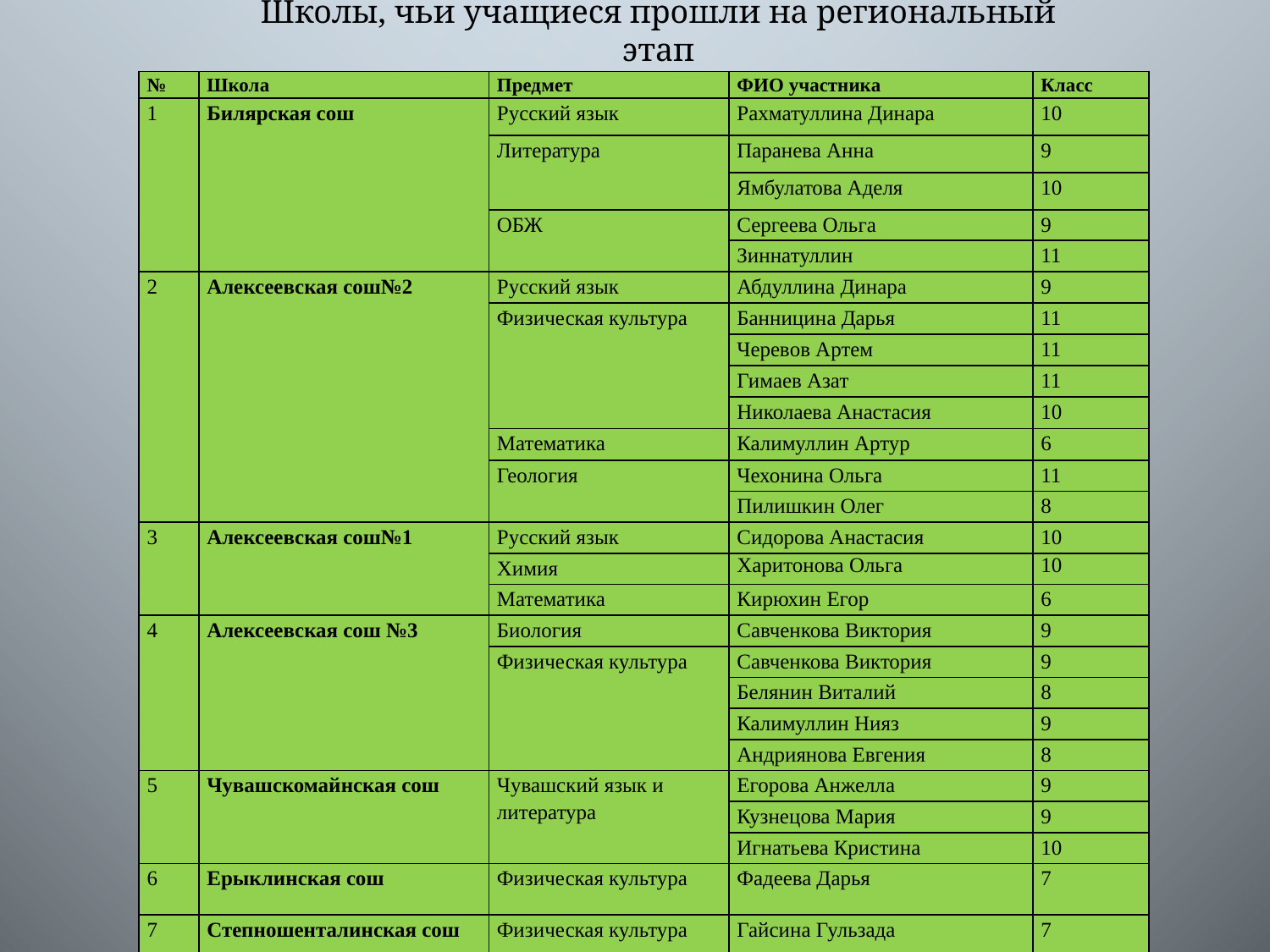

# Школы, чьи учащиеся прошли на региональный этап
| № | Школа | Предмет | ФИО участника | Класс |
| --- | --- | --- | --- | --- |
| 1 | Билярская сош | Русский язык | Рахматуллина Динара | 10 |
|  |  | Литература | Паранева Анна | 9 |
|  |  |  | Ямбулатова Аделя | 10 |
|  |  | ОБЖ | Сергеева Ольга | 9 |
|  |  |  | Зиннатуллин | 11 |
| 2 | Алексеевская сош№2 | Русский язык | Абдуллина Динара | 9 |
|  |  | Физическая культура | Банницина Дарья | 11 |
|  |  |  | Черевов Артем | 11 |
|  |  |  | Гимаев Азат | 11 |
|  |  |  | Николаева Анастасия | 10 |
|  |  | Математика | Калимуллин Артур | 6 |
|  |  | Геология | Чехонина Ольга | 11 |
|  |  |  | Пилишкин Олег | 8 |
| 3 | Алексеевская сош№1 | Русский язык | Сидорова Анастасия | 10 |
|  |  | Химия | Харитонова Ольга | 10 |
|  |  | Математика | Кирюхин Егор | 6 |
| 4 | Алексеевская сош №3 | Биология | Савченкова Виктория | 9 |
|  |  | Физическая культура | Савченкова Виктория | 9 |
|  |  |  | Белянин Виталий | 8 |
|  |  |  | Калимуллин Нияз | 9 |
|  |  |  | Андриянова Евгения | 8 |
| 5 | Чувашскомайнская сош | Чувашский язык и литература | Егорова Анжелла | 9 |
|  |  |  | Кузнецова Мария | 9 |
|  |  |  | Игнатьева Кристина | 10 |
| 6 | Ерыклинская сош | Физическая культура | Фадеева Дарья | 7 |
| 7 | Степношенталинская сош | Физическая культура | Гайсина Гульзада | 7 |